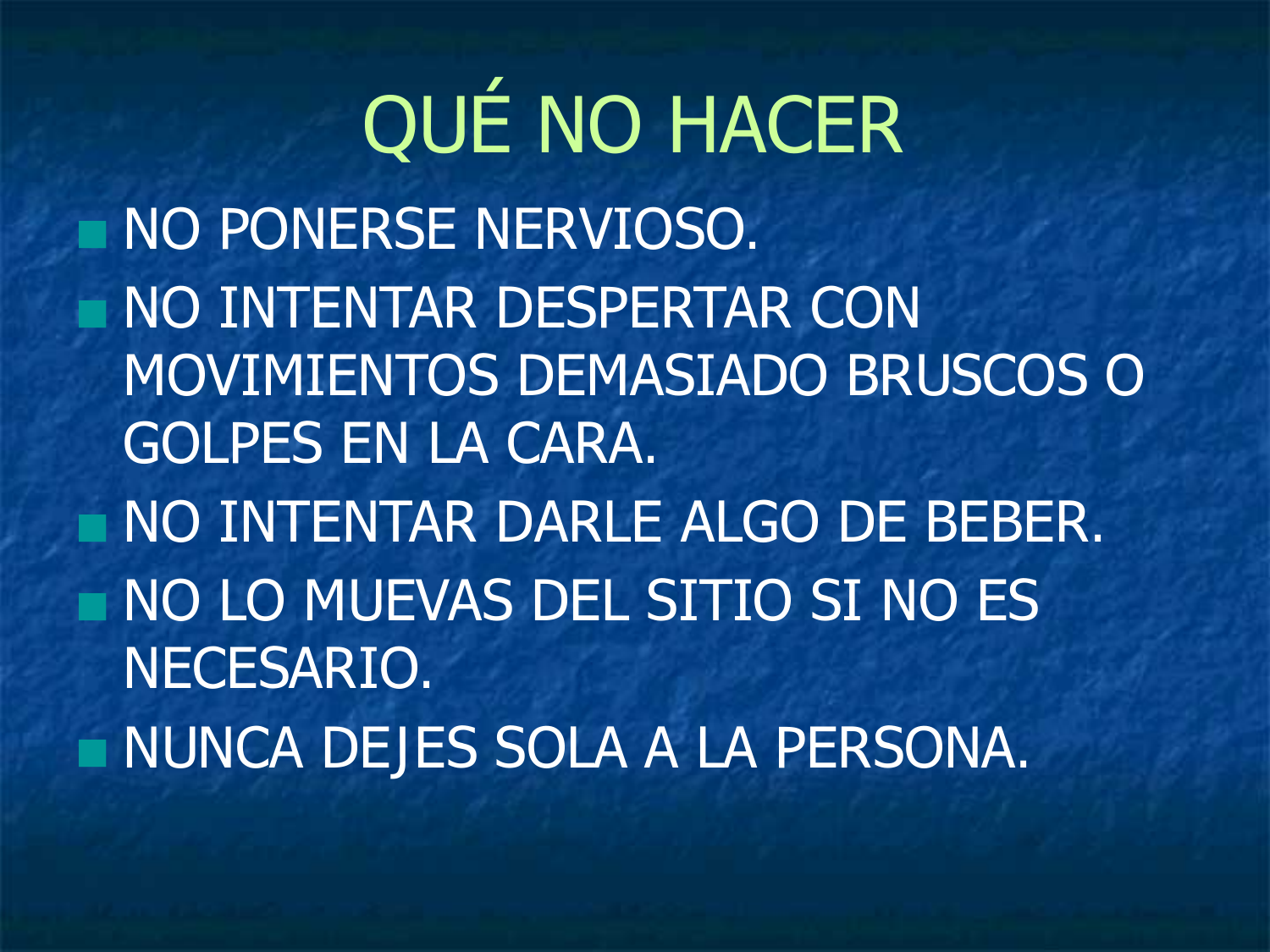

# QUÉ NO HACER
NO PONERSE NERVIOSO.
NO INTENTAR DESPERTAR CON MOVIMIENTOS DEMASIADO BRUSCOS O GOLPES EN LA CARA.
NO INTENTAR DARLE ALGO DE BEBER.
NO LO MUEVAS DEL SITIO SI NO ES NECESARIO.
NUNCA DEJES SOLA A LA PERSONA.